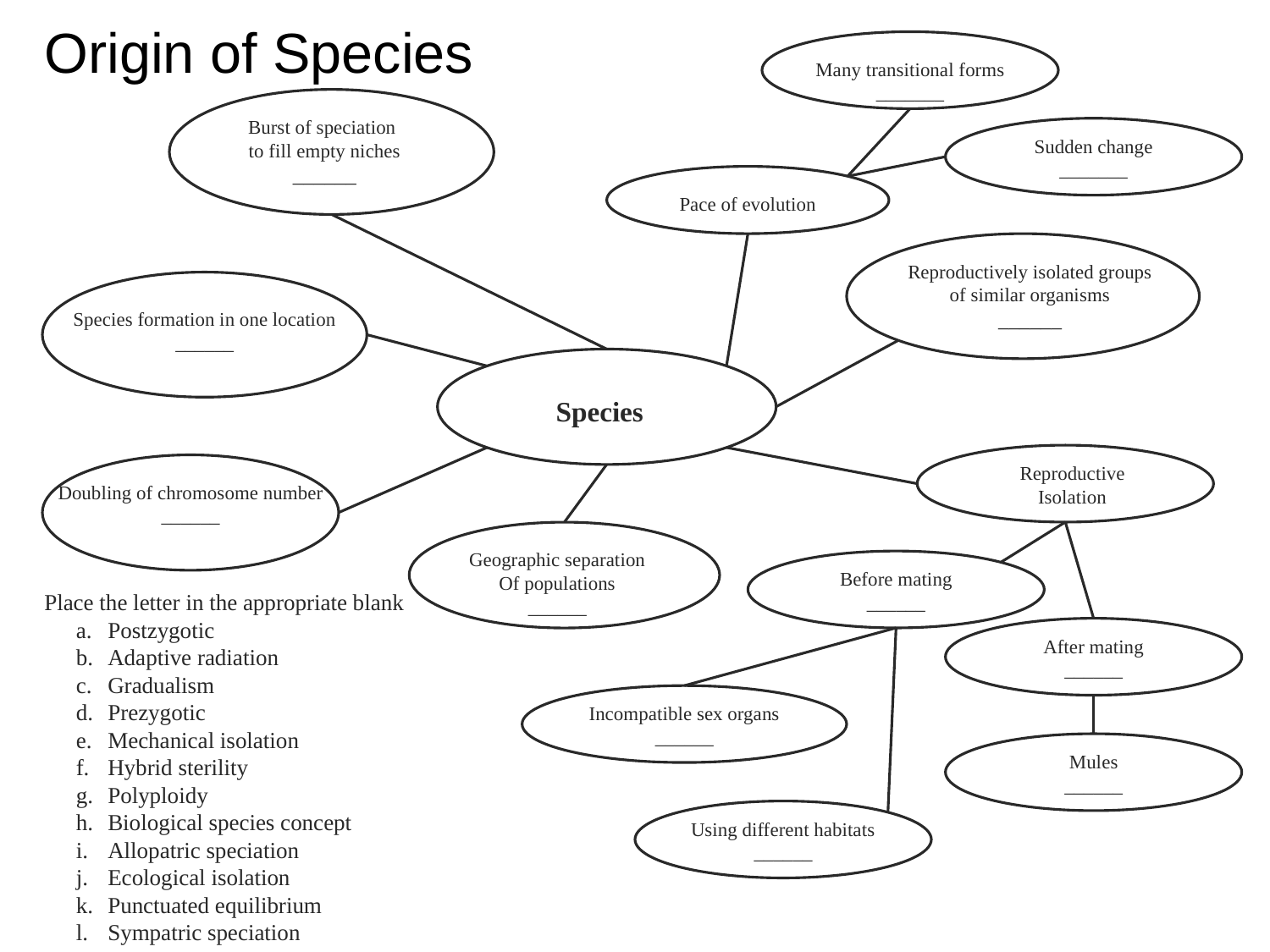

Origin of Species

Many transitional forms
_______

Burst of speciation
to fill empty niches
______

Sudden change
_______

Pace of evolution

Reproductively isolated groups of similar organisms
______

Species formation in one location
______

Species

Reproductive
Isolation

Doubling of chromosome number
______

Geographic separation
Of populations
______

Before mating
______

After mating
______

Incompatible sex organs
______

Mules
______

Using different habitats
______
	Place the letter in the appropriate blank
Postzygotic
Adaptive radiation
Gradualism
Prezygotic
Mechanical isolation
Hybrid sterility
Polyploidy
Biological species concept
Allopatric speciation
Ecological isolation
Punctuated equilibrium
Sympatric speciation